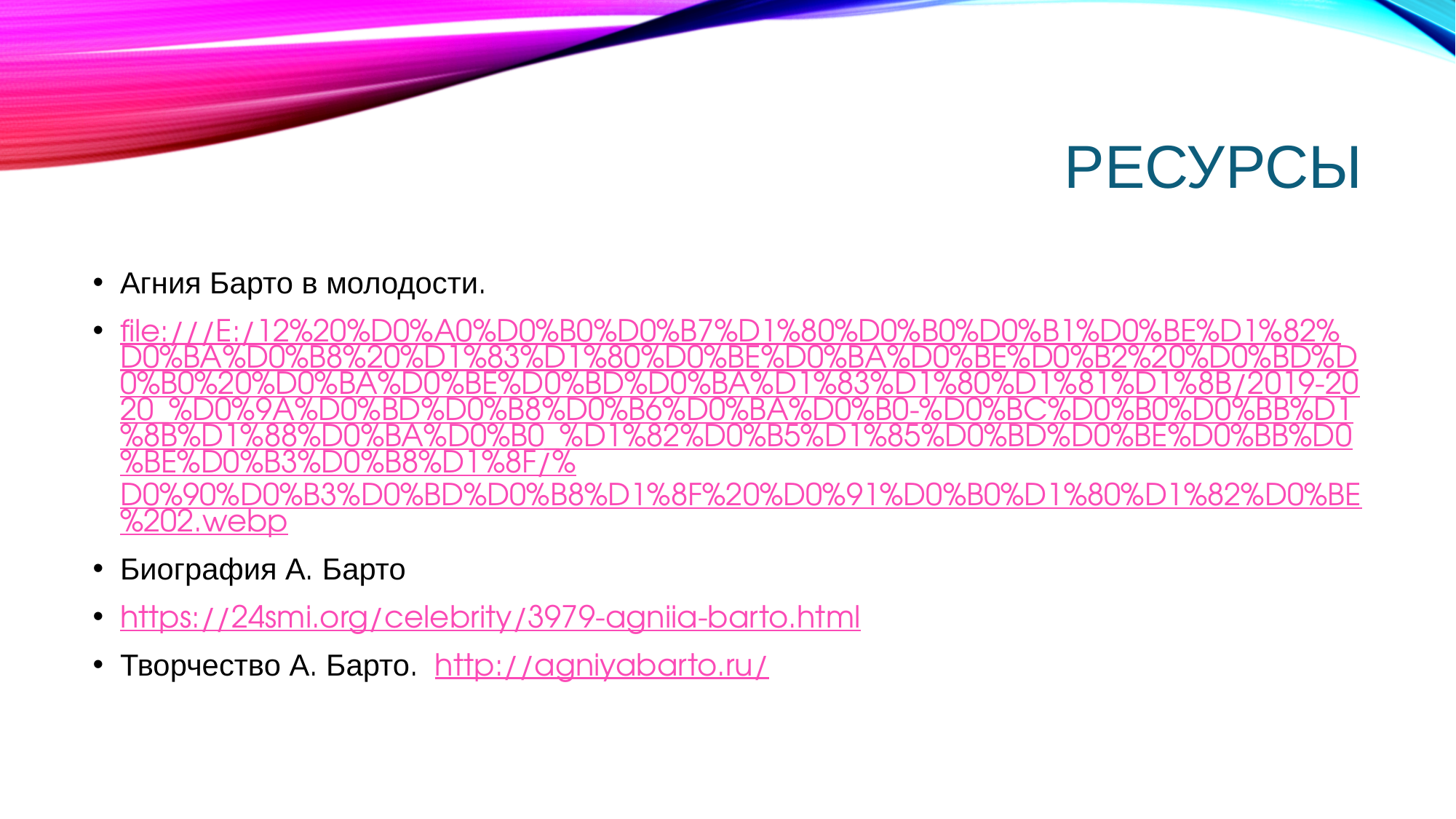

# Ресурсы
Агния Барто в молодости.
file:///E:/12%20%D0%A0%D0%B0%D0%B7%D1%80%D0%B0%D0%B1%D0%BE%D1%82%D0%BA%D0%B8%20%D1%83%D1%80%D0%BE%D0%BA%D0%BE%D0%B2%20%D0%BD%D0%B0%20%D0%BA%D0%BE%D0%BD%D0%BA%D1%83%D1%80%D1%81%D1%8B/2019-2020_%D0%9A%D0%BD%D0%B8%D0%B6%D0%BA%D0%B0-%D0%BC%D0%B0%D0%BB%D1%8B%D1%88%D0%BA%D0%B0_%D1%82%D0%B5%D1%85%D0%BD%D0%BE%D0%BB%D0%BE%D0%B3%D0%B8%D1%8F/%D0%90%D0%B3%D0%BD%D0%B8%D1%8F%20%D0%91%D0%B0%D1%80%D1%82%D0%BE%202.webp
Биография А. Барто
https://24smi.org/celebrity/3979-agniia-barto.html
Творчество А. Барто.  http://agniyabarto.ru/